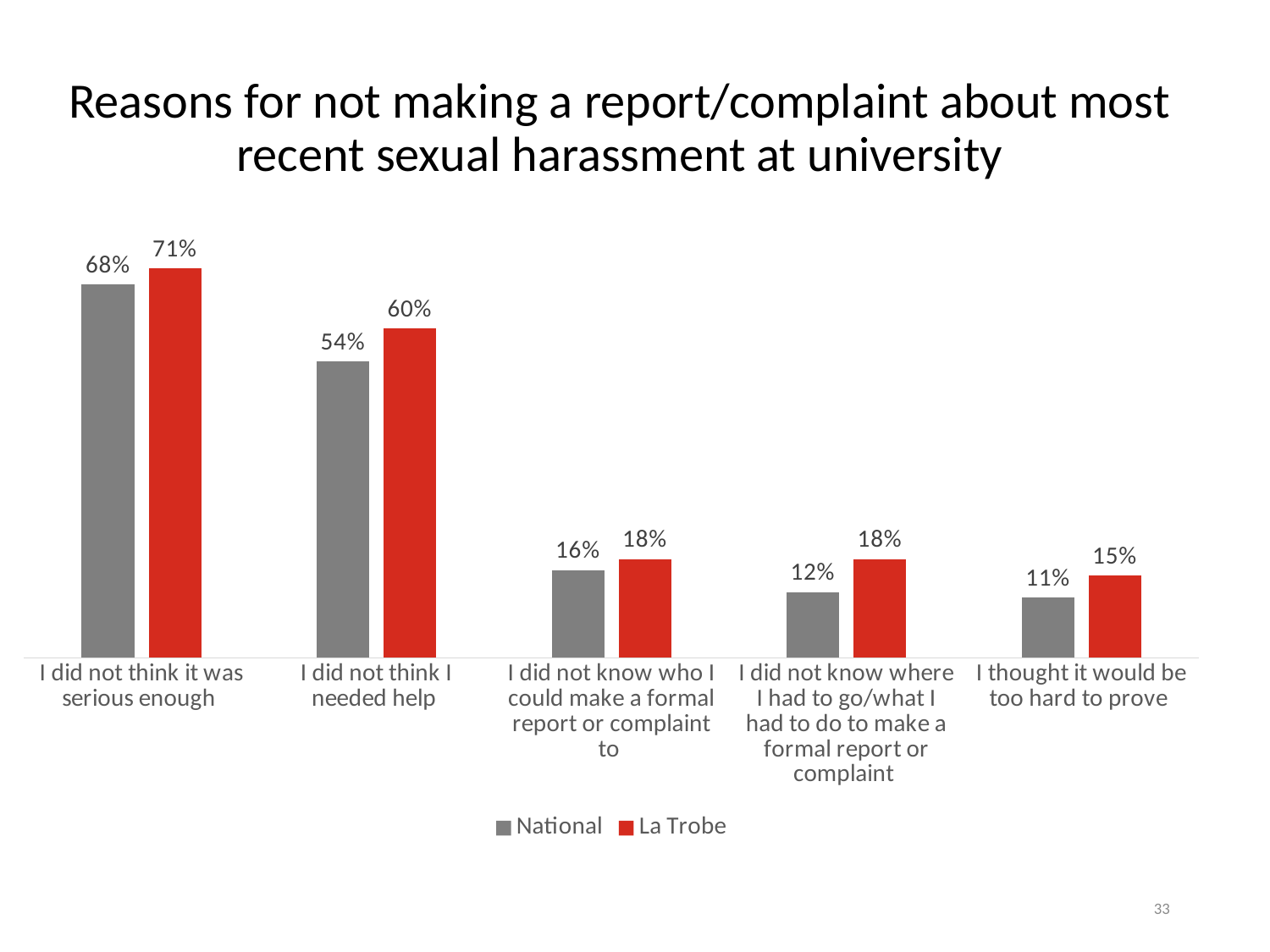

Reasons for not making a report/complaint about most recent sexual harassment at university

### Chart

| Category | National | La Trobe |
|---|---|---|
| I did not think it was serious enough  | 0.68 | 0.71 |
| I did not think I needed help  | 0.54 | 0.6 |
| I did not know who I could make a formal report or complaint to  | 0.16 | 0.18 |
| I did not know where I had to go/what I had to do to make a formal report or complaint  | 0.12 | 0.18 |
| I thought it would be too hard to prove  | 0.11 | 0.15 |
33